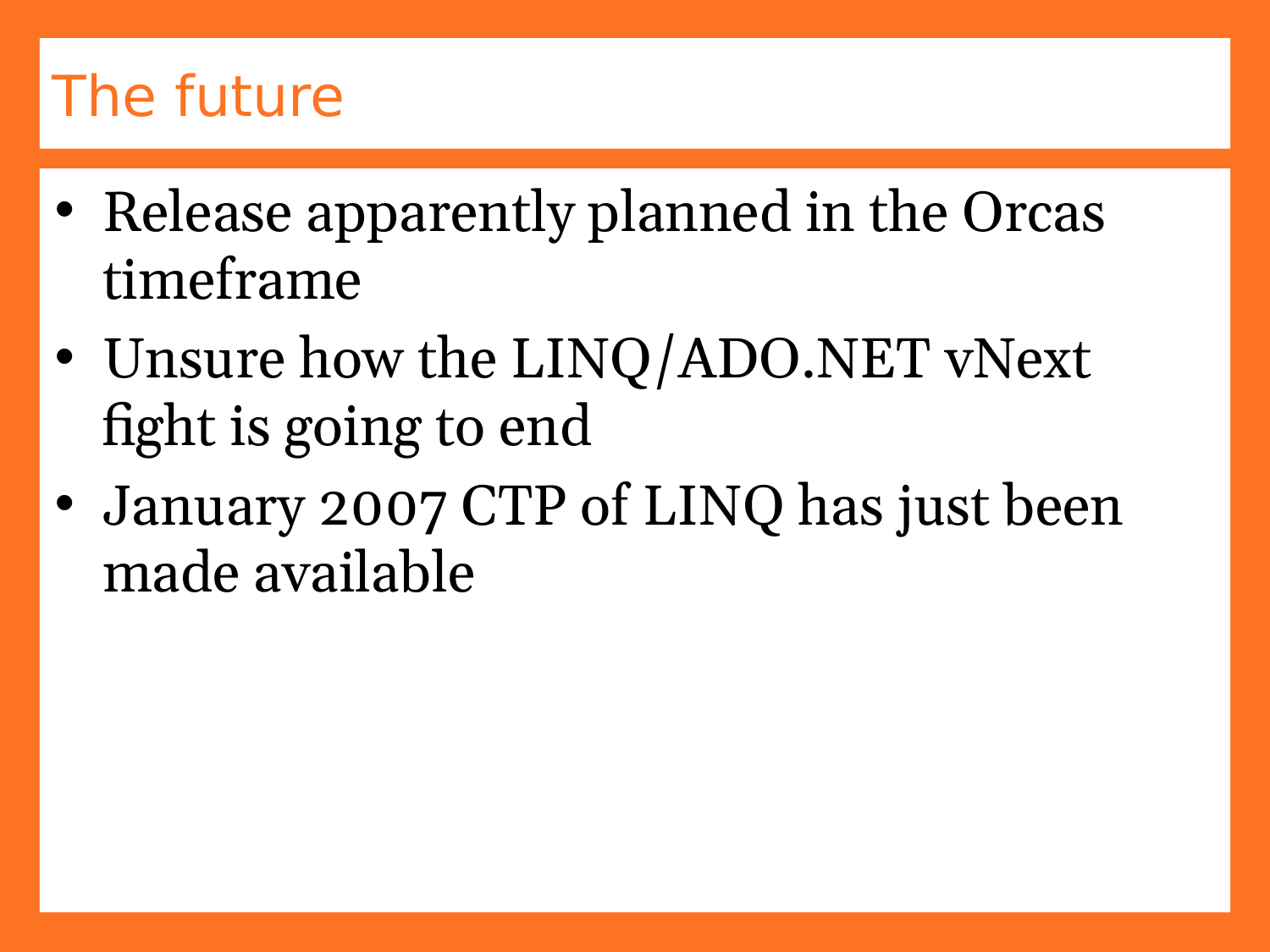

# The future
Release apparently planned in the Orcas timeframe
Unsure how the LINQ/ADO.NET vNext fight is going to end
January 2007 CTP of LINQ has just been made available